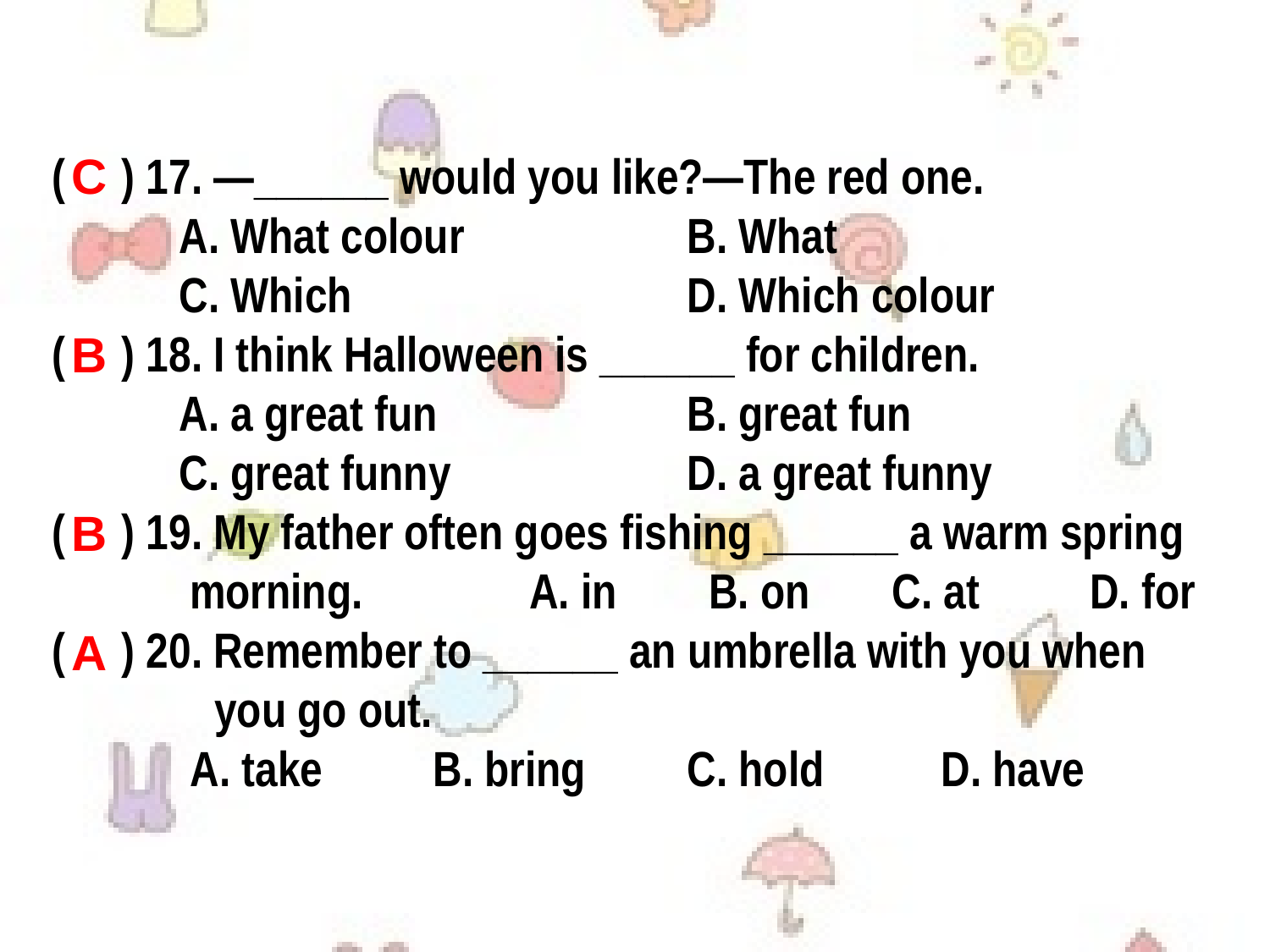

(     ) 17. —______ would you like?—The red one.
	A. What colour		B. What
	C. Which			D. Which colour
(     ) 18. I think Halloween is ______ for children.
	A. a great fun		B. great fun
	C. great funny		D. a great funny
(     ) 19. My father often goes fishing ______ a warm spring morning.               A. in	 B. on	      C. at	 D. for
(     ) 20. Remember to ______ an umbrella with you when you go out.
	 A. take	B. bring	C. hold	D. have

C
B
B
A